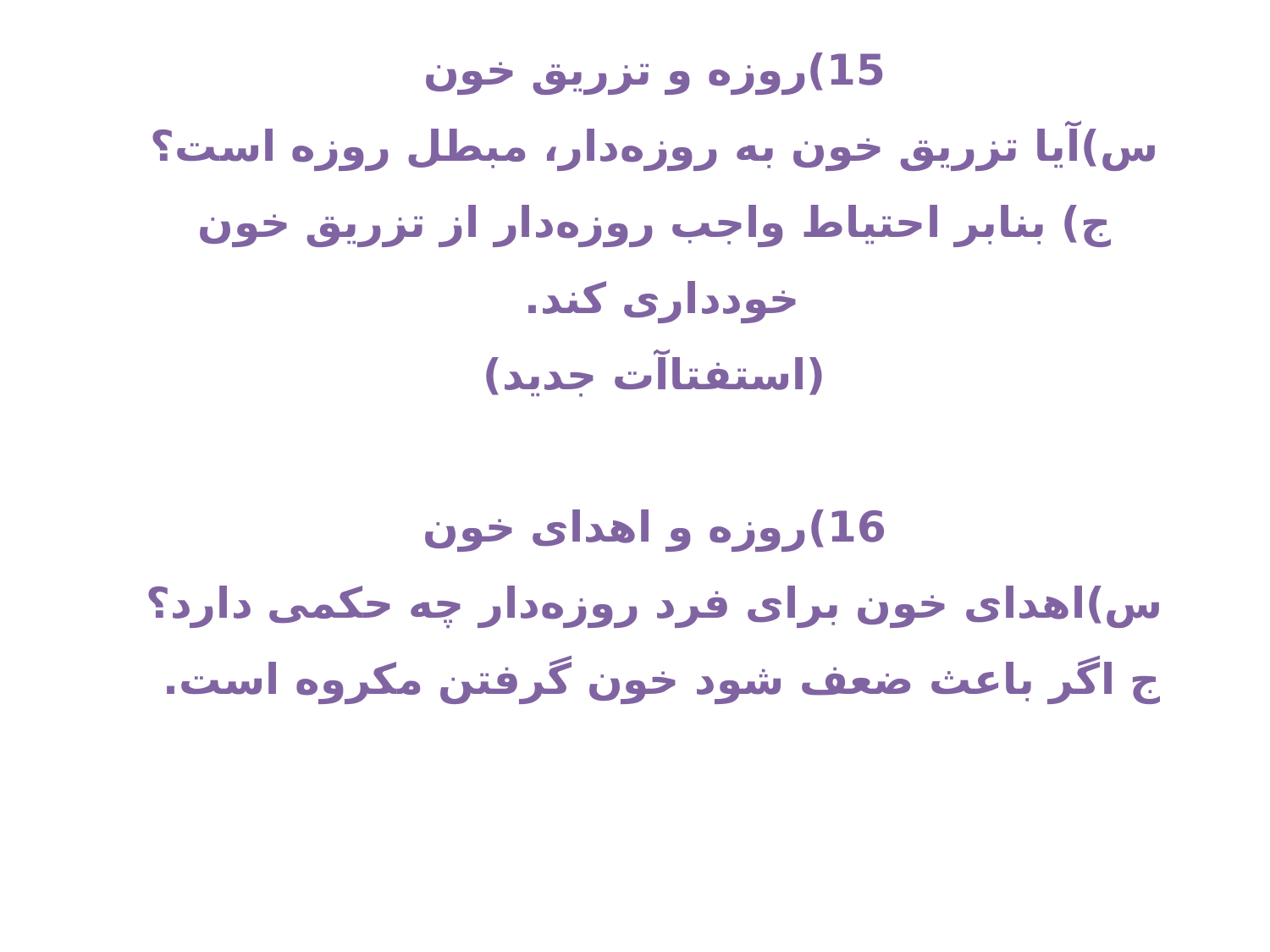

15)روزه و تزریق خون
س)آیا تزریق خون به روزه‌دار، مبطل روزه است؟
ج) بنابر احتیاط واجب روزه‌دار از تزریق خون خودداری کند.
(استفتاآت جدید)

16)روزه و اهدای خون
س)اهدای خون برای فرد روزه‌دار چه حکمی دارد؟
ج اگر باعث ضعف شود خون گرفتن مکروه است.